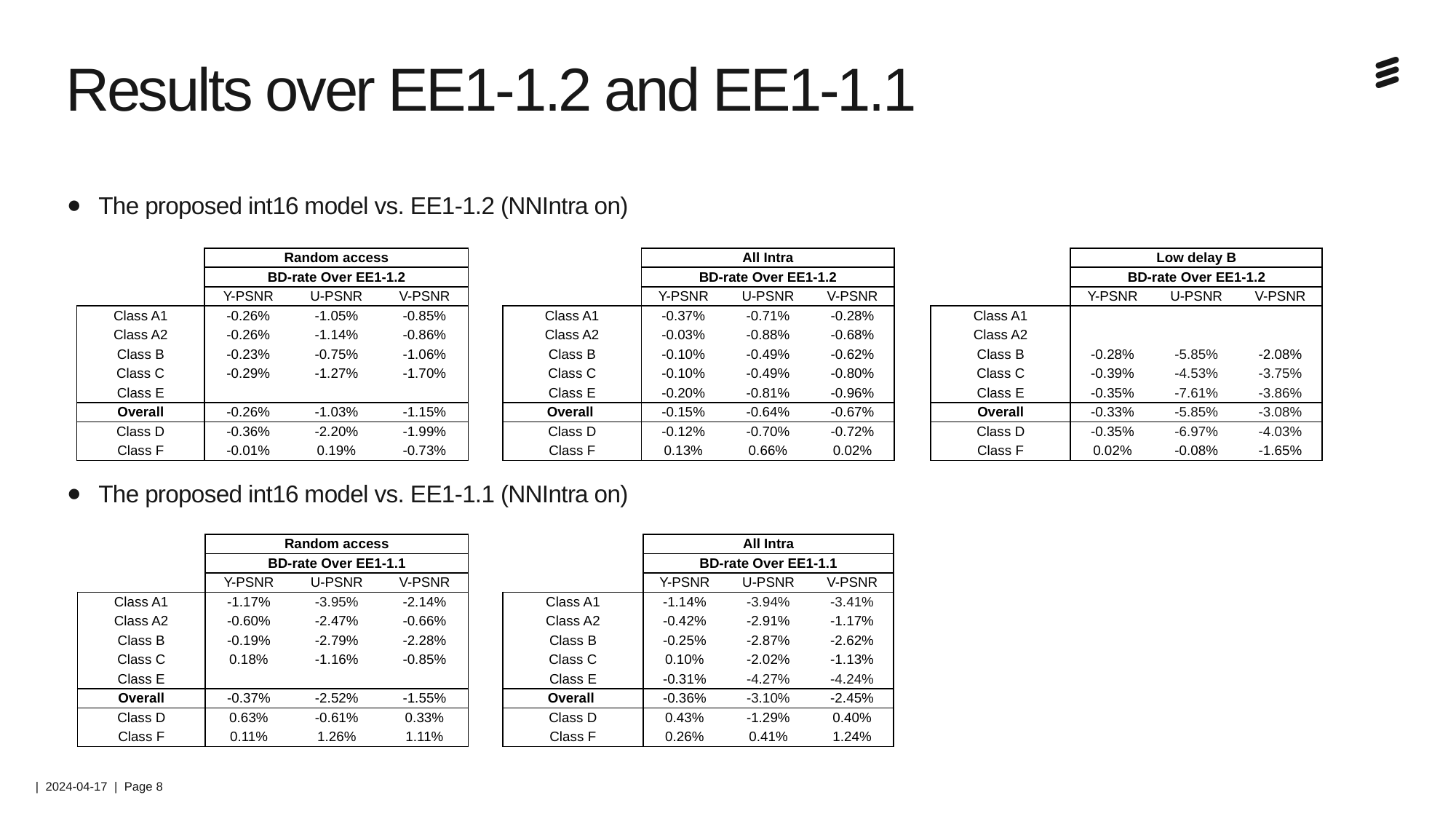

# Results over EE1-1.2 and EE1-1.1
The proposed int16 model vs. EE1-1.2 (NNIntra on)

The proposed int16 model vs. EE1-1.1 (NNIntra on)
|  | Random access |  |  |
| --- | --- | --- | --- |
|  | BD-rate Over EE1-1.2 |  |  |
|  | Y-PSNR | U-PSNR | V-PSNR |
| Class A1 | -0.26% | -1.05% | -0.85% |
| Class A2 | -0.26% | -1.14% | -0.86% |
| Class B | -0.23% | -0.75% | -1.06% |
| Class C | -0.29% | -1.27% | -1.70% |
| Class E |  |  |  |
| Overall | -0.26% | -1.03% | -1.15% |
| Class D | -0.36% | -2.20% | -1.99% |
| Class F | -0.01% | 0.19% | -0.73% |
|  | All Intra |  |  |
| --- | --- | --- | --- |
|  | BD-rate Over EE1-1.2 |  |  |
|  | Y-PSNR | U-PSNR | V-PSNR |
| Class A1 | -0.37% | -0.71% | -0.28% |
| Class A2 | -0.03% | -0.88% | -0.68% |
| Class B | -0.10% | -0.49% | -0.62% |
| Class C | -0.10% | -0.49% | -0.80% |
| Class E | -0.20% | -0.81% | -0.96% |
| Overall | -0.15% | -0.64% | -0.67% |
| Class D | -0.12% | -0.70% | -0.72% |
| Class F | 0.13% | 0.66% | 0.02% |
|  | Low delay B |  |  |
| --- | --- | --- | --- |
|  | BD-rate Over EE1-1.2 |  |  |
|  | Y-PSNR | U-PSNR | V-PSNR |
| Class A1 |  |  |  |
| Class A2 |  |  |  |
| Class B | -0.28% | -5.85% | -2.08% |
| Class C | -0.39% | -4.53% | -3.75% |
| Class E | -0.35% | -7.61% | -3.86% |
| Overall | -0.33% | -5.85% | -3.08% |
| Class D | -0.35% | -6.97% | -4.03% |
| Class F | 0.02% | -0.08% | -1.65% |
|  | All Intra |  |  |
| --- | --- | --- | --- |
|  | BD-rate Over EE1-1.1 |  |  |
|  | Y-PSNR | U-PSNR | V-PSNR |
| Class A1 | -1.14% | -3.94% | -3.41% |
| Class A2 | -0.42% | -2.91% | -1.17% |
| Class B | -0.25% | -2.87% | -2.62% |
| Class C | 0.10% | -2.02% | -1.13% |
| Class E | -0.31% | -4.27% | -4.24% |
| Overall | -0.36% | -3.10% | -2.45% |
| Class D | 0.43% | -1.29% | 0.40% |
| Class F | 0.26% | 0.41% | 1.24% |
|  | Random access |  |  |
| --- | --- | --- | --- |
|  | BD-rate Over EE1-1.1 |  |  |
|  | Y-PSNR | U-PSNR | V-PSNR |
| Class A1 | -1.17% | -3.95% | -2.14% |
| Class A2 | -0.60% | -2.47% | -0.66% |
| Class B | -0.19% | -2.79% | -2.28% |
| Class C | 0.18% | -1.16% | -0.85% |
| Class E |  |  |  |
| Overall | -0.37% | -2.52% | -1.55% |
| Class D | 0.63% | -0.61% | 0.33% |
| Class F | 0.11% | 1.26% | 1.11% |